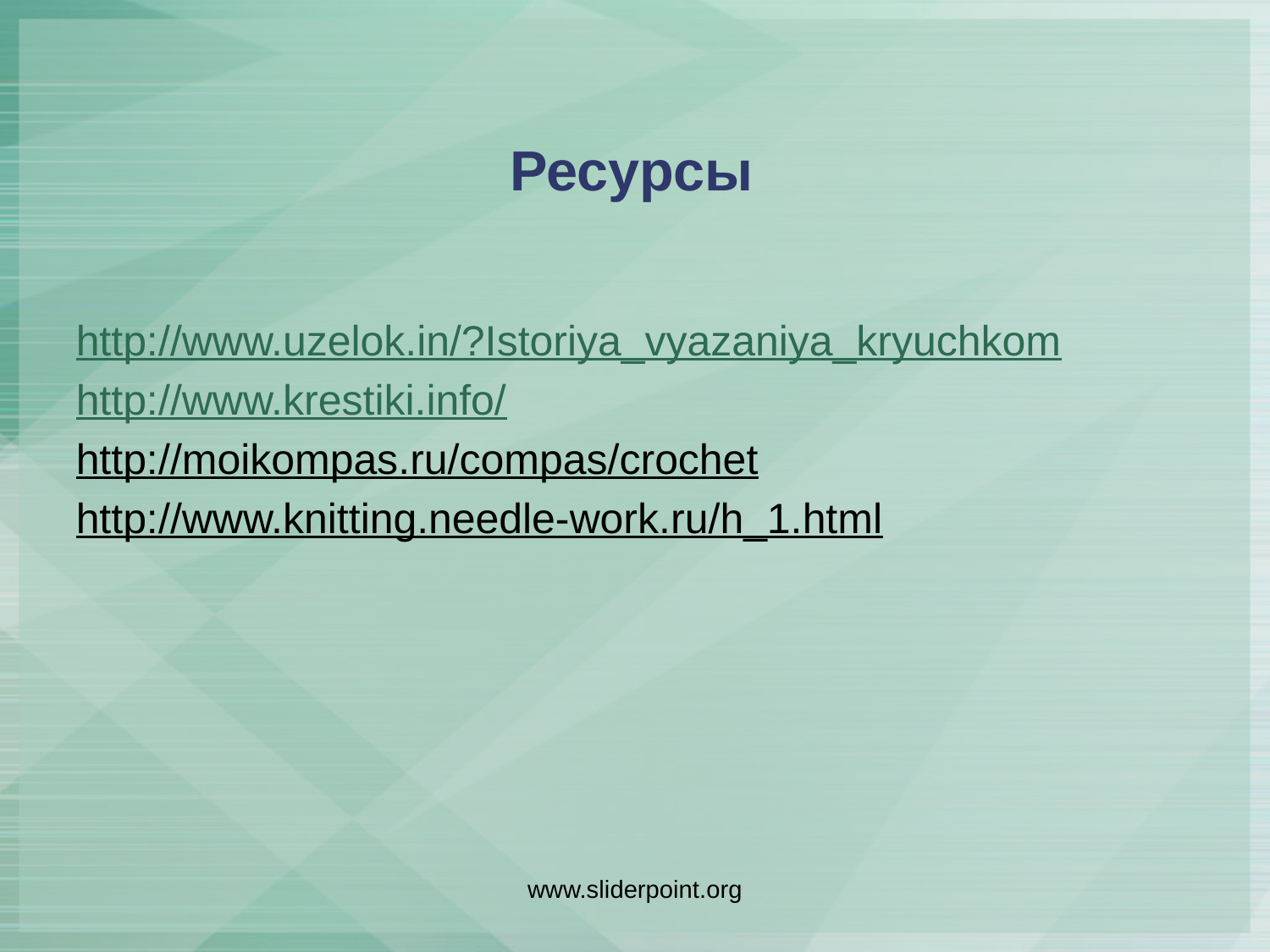

# Ресурсы

http://www.uzelok.in/?Istoriya_vyazaniya_kryuchkom
http://www.krestiki.info/
http://moikompas.ru/compas/crochet
http://www.knitting.needle-work.ru/h_1.html
www.sliderpoint.org